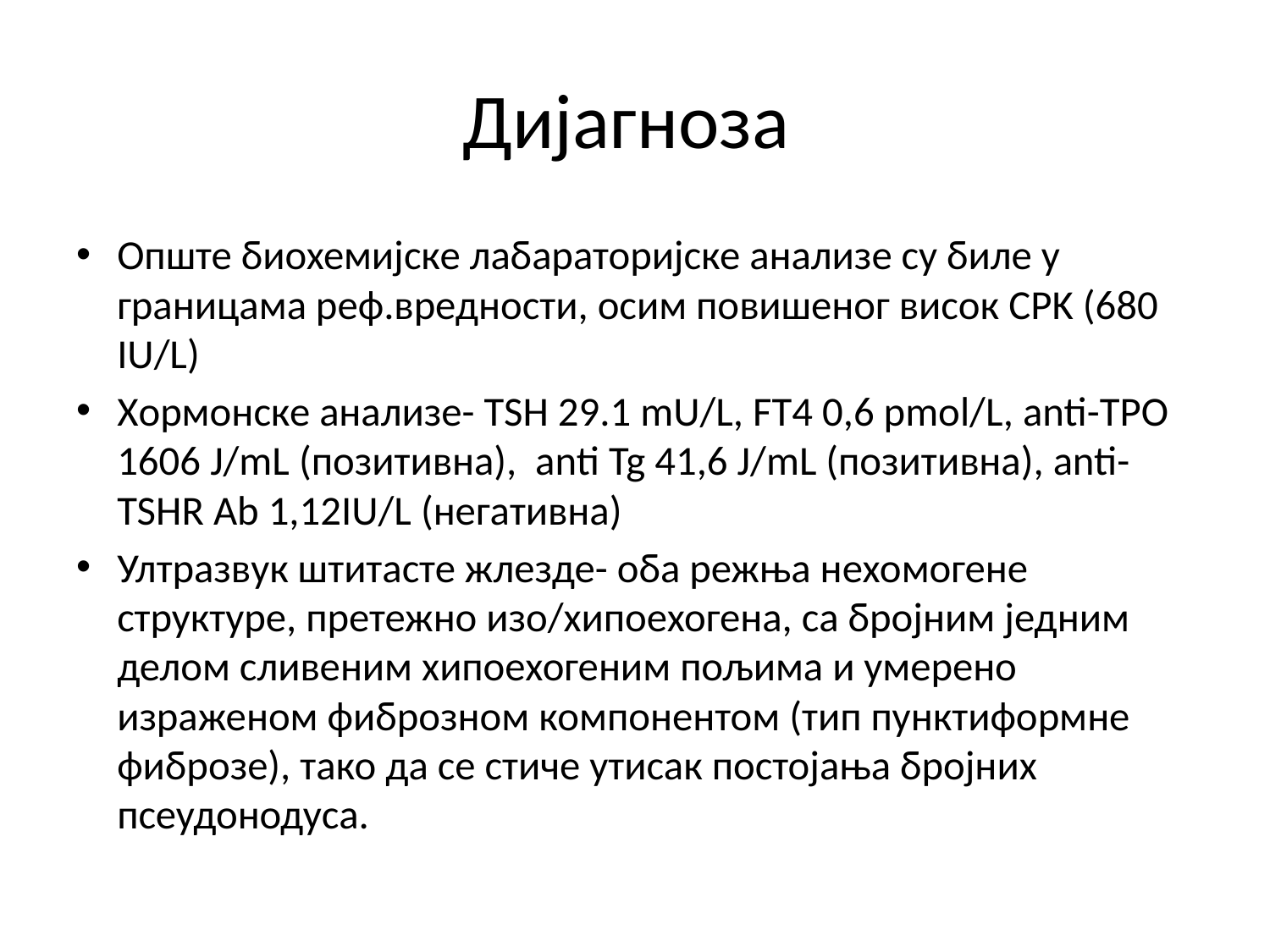

# Дијагноза
Опште биохемијске лабараторијске анализе су биле у границама реф.вредности, осим повишеног висок CPK (680 IU/L)
Хормонске анализе- TSH 29.1 mU/L, FT4 0,6 pmol/L, anti-TPO 1606 J/mL (позитивна),  anti Tg 41,6 J/mL (позитивна), anti-TSHR Ab 1,12IU/L (негативна)
Ултразвук штитасте жлезде- оба режња нехомогене структуре, претежно изо/хипоехогена, са бројним једним делом сливеним хипоехогеним пољима и умерено израженом фиброзном компонентом (тип пунктиформне фиброзе), тако да се стиче утисак постојања бројних псеудонодуса.